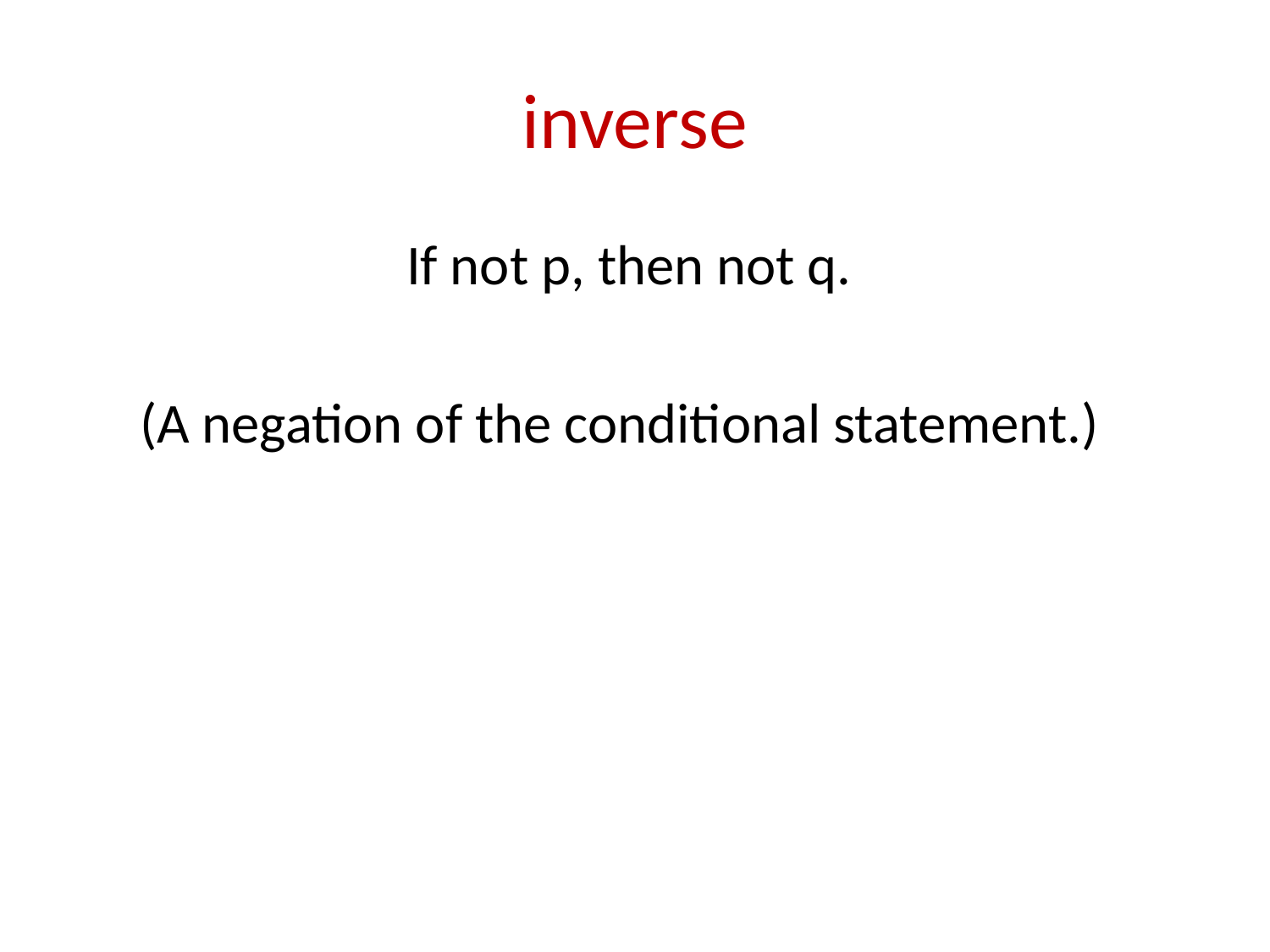

# inverse
                          If not p, then not q.

     (A negation of the conditional statement.)